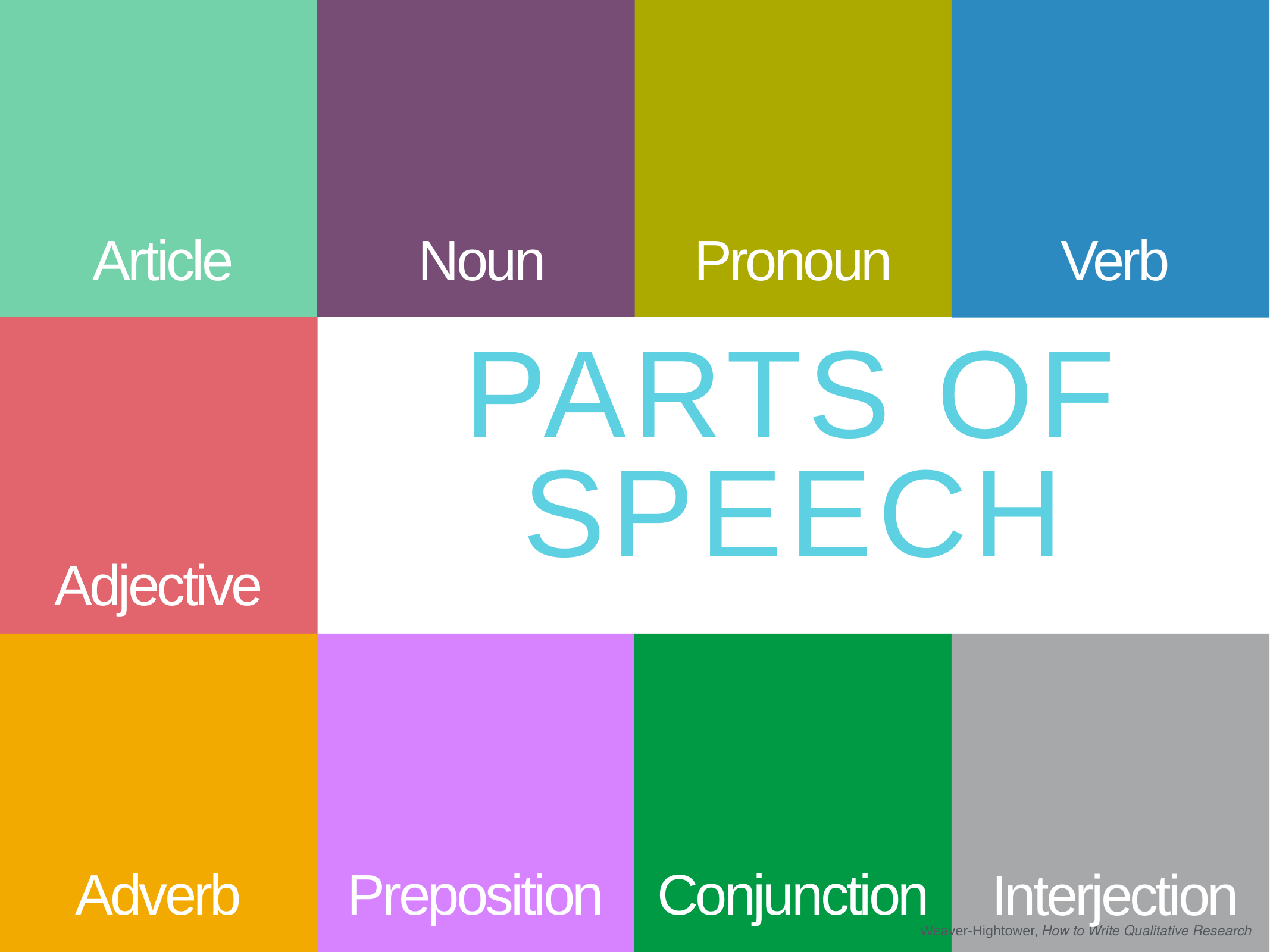

Article
Noun
Pronoun
Verb
Parts of speech
Adjective
Adverb
Preposition
Conjunction
Interjection